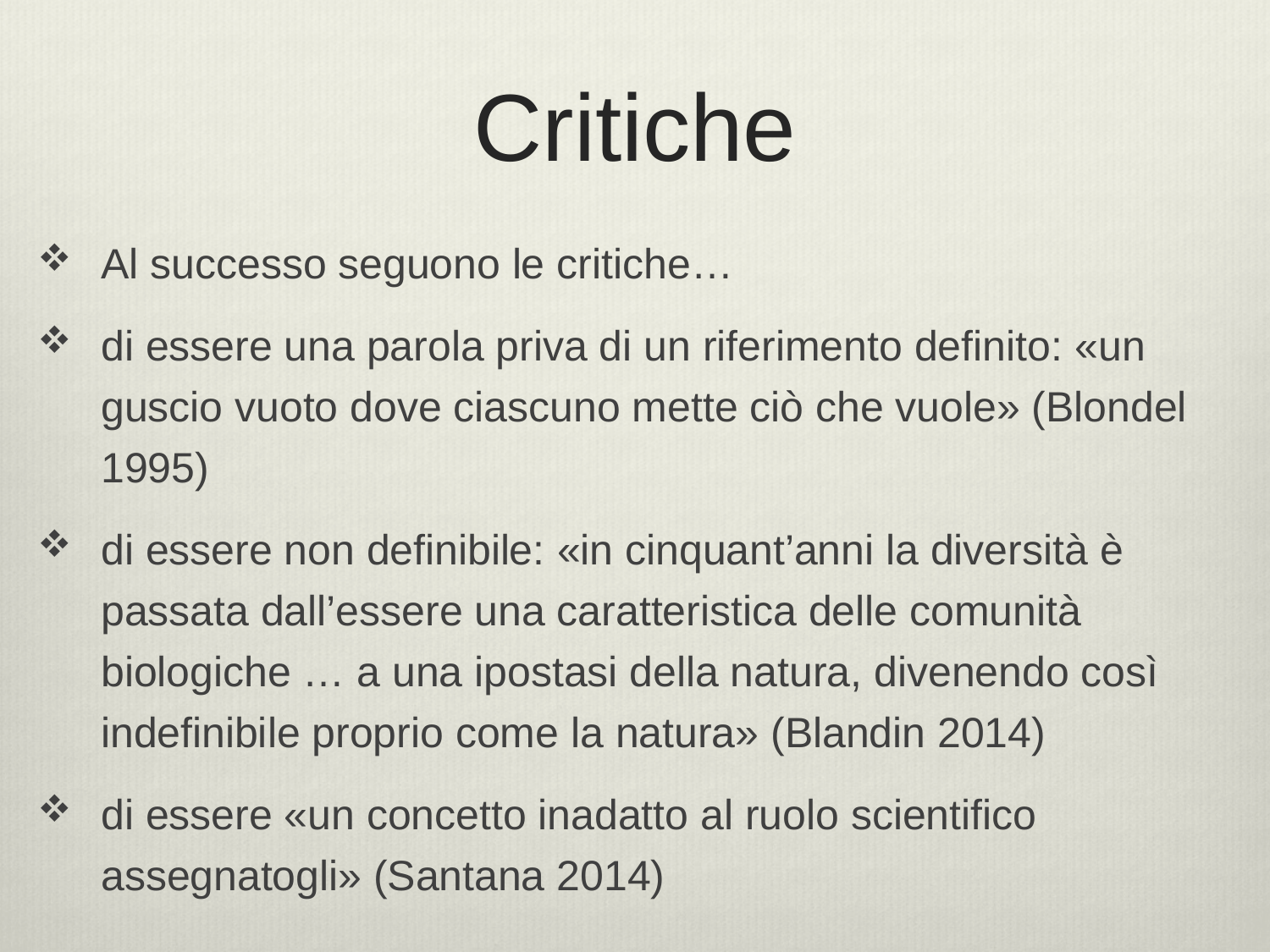

# Critiche
Al successo seguono le critiche…
di essere una parola priva di un riferimento definito: «un guscio vuoto dove ciascuno mette ciò che vuole» (Blondel 1995)
di essere non definibile: «in cinquant’anni la diversità è passata dall’essere una caratteristica delle comunità biologiche … a una ipostasi della natura, divenendo così indefinibile proprio come la natura» (Blandin 2014)
di essere «un concetto inadatto al ruolo scientifico assegnatogli» (Santana 2014)